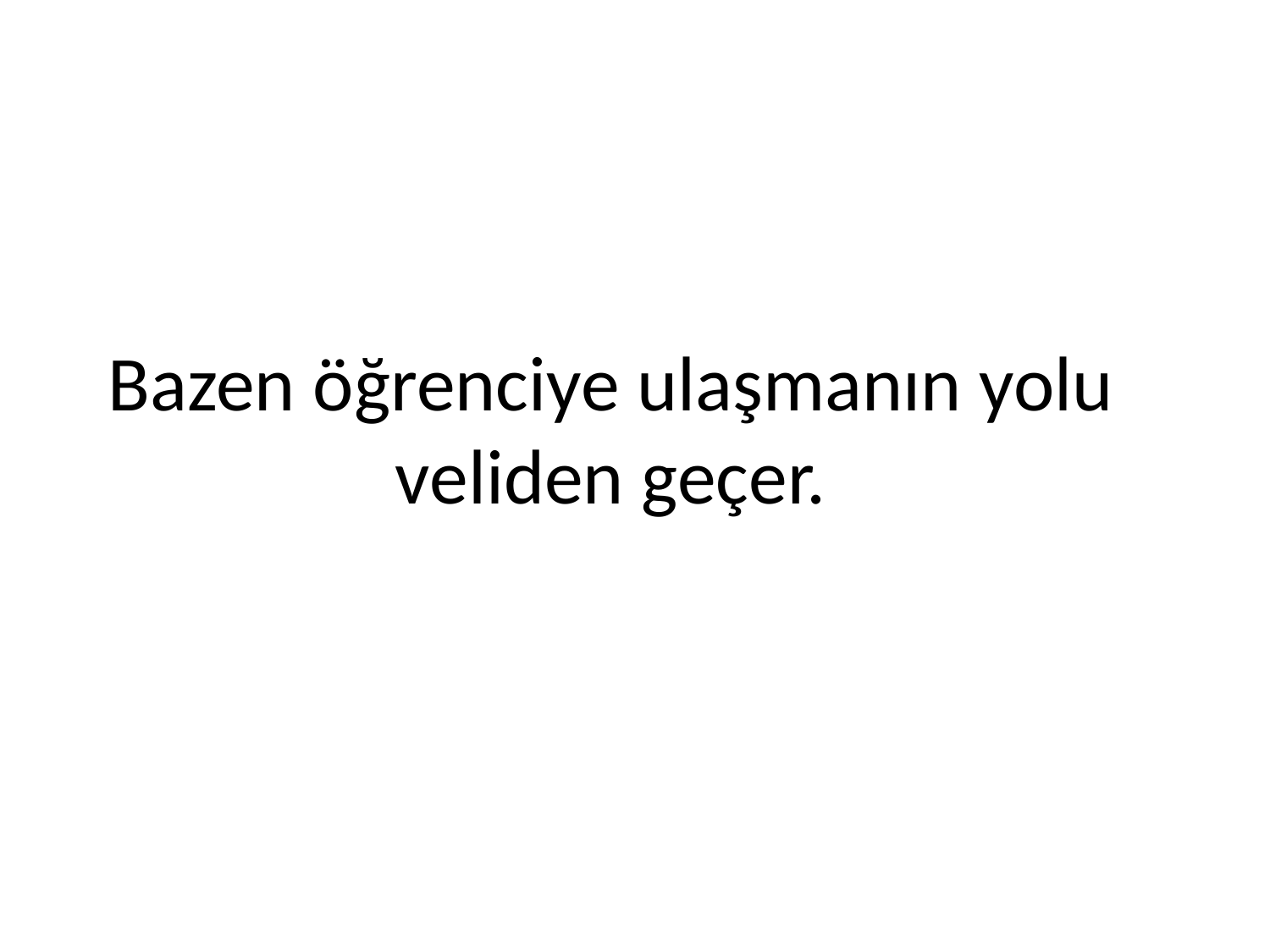

# Bazen öğrenciye ulaşmanın yolu veliden geçer.